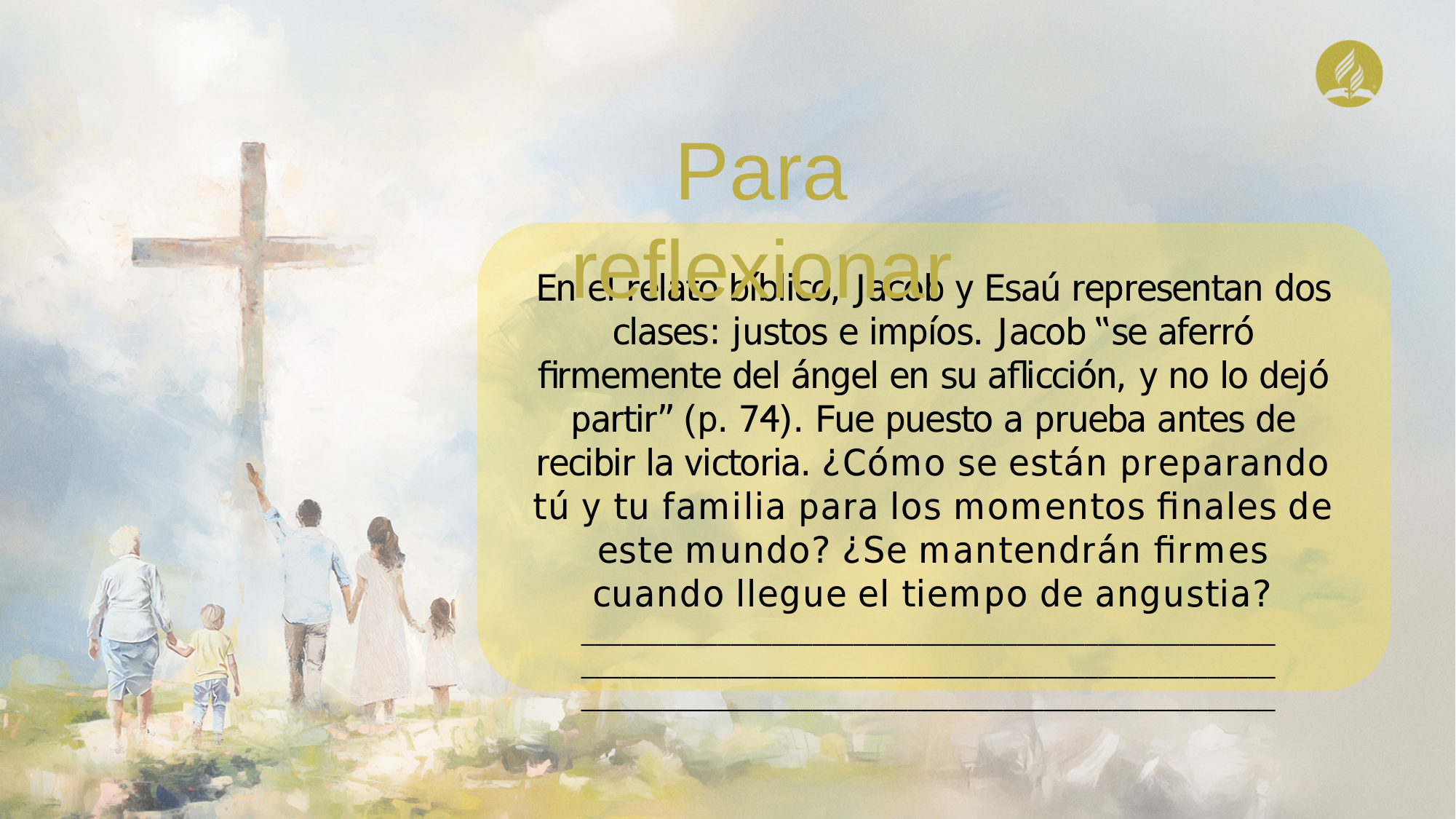

Para reflexionar

En el relato bíblico, Jacob y Esaú representan dos clases: justos e impíos. Jacob “se aferró firmemente del ángel en su aflicción, y no lo dejó partir” (p. 74). Fue puesto a prueba antes de recibir la victoria. ¿Cómo se están preparando tú y tu familia para los momentos finales de este mundo? ¿Se mantendrán firmes cuando llegue el tiempo de angustia?
______________________________________________________________________________________________________ ___________________________________________________